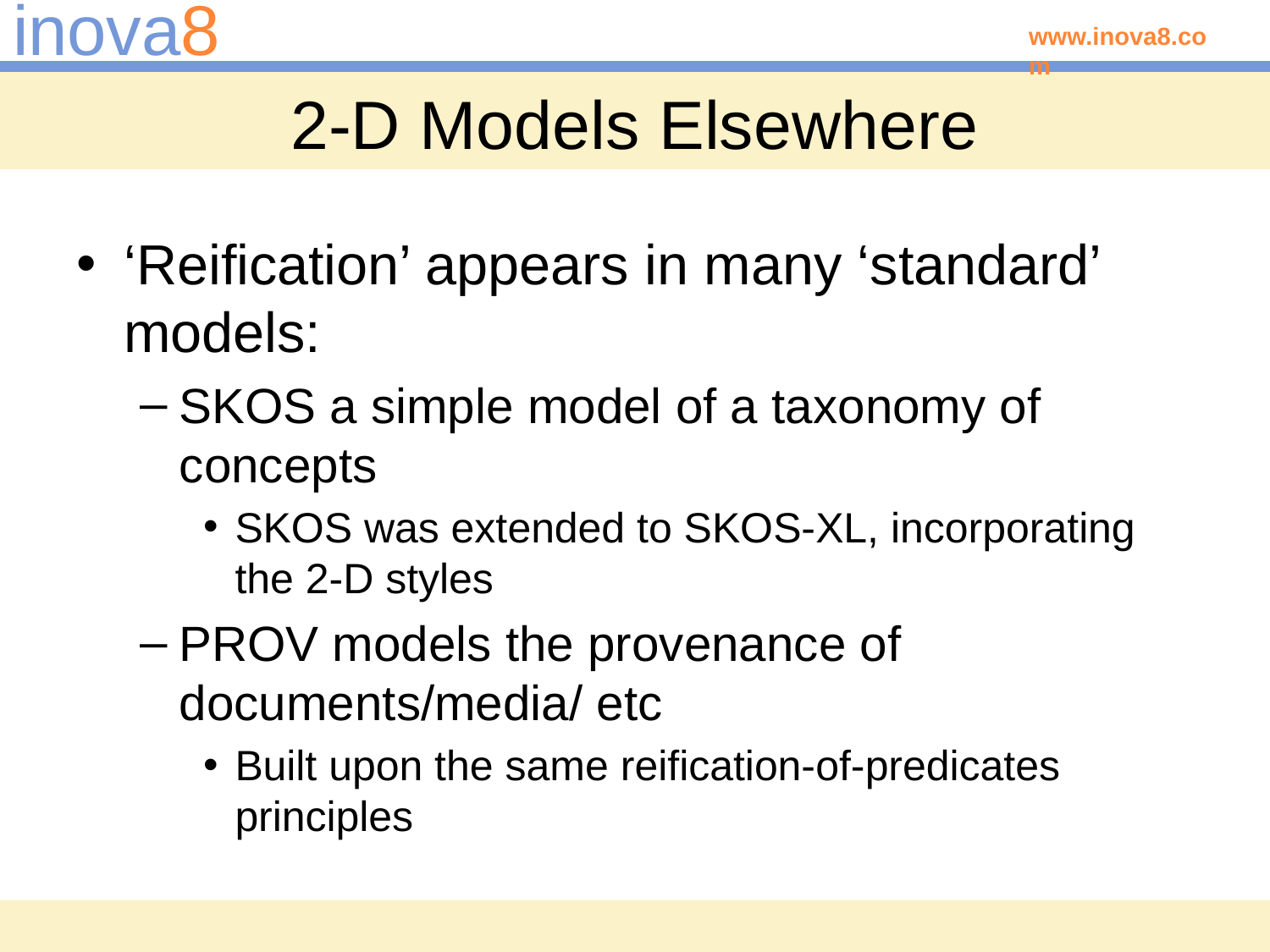

# 2-D Models Elsewhere
‘Reification’ appears in many ‘standard’ models:
SKOS a simple model of a taxonomy of concepts
SKOS was extended to SKOS-XL, incorporating the 2-D styles
PROV models the provenance of documents/media/ etc
Built upon the same reification-of-predicates principles